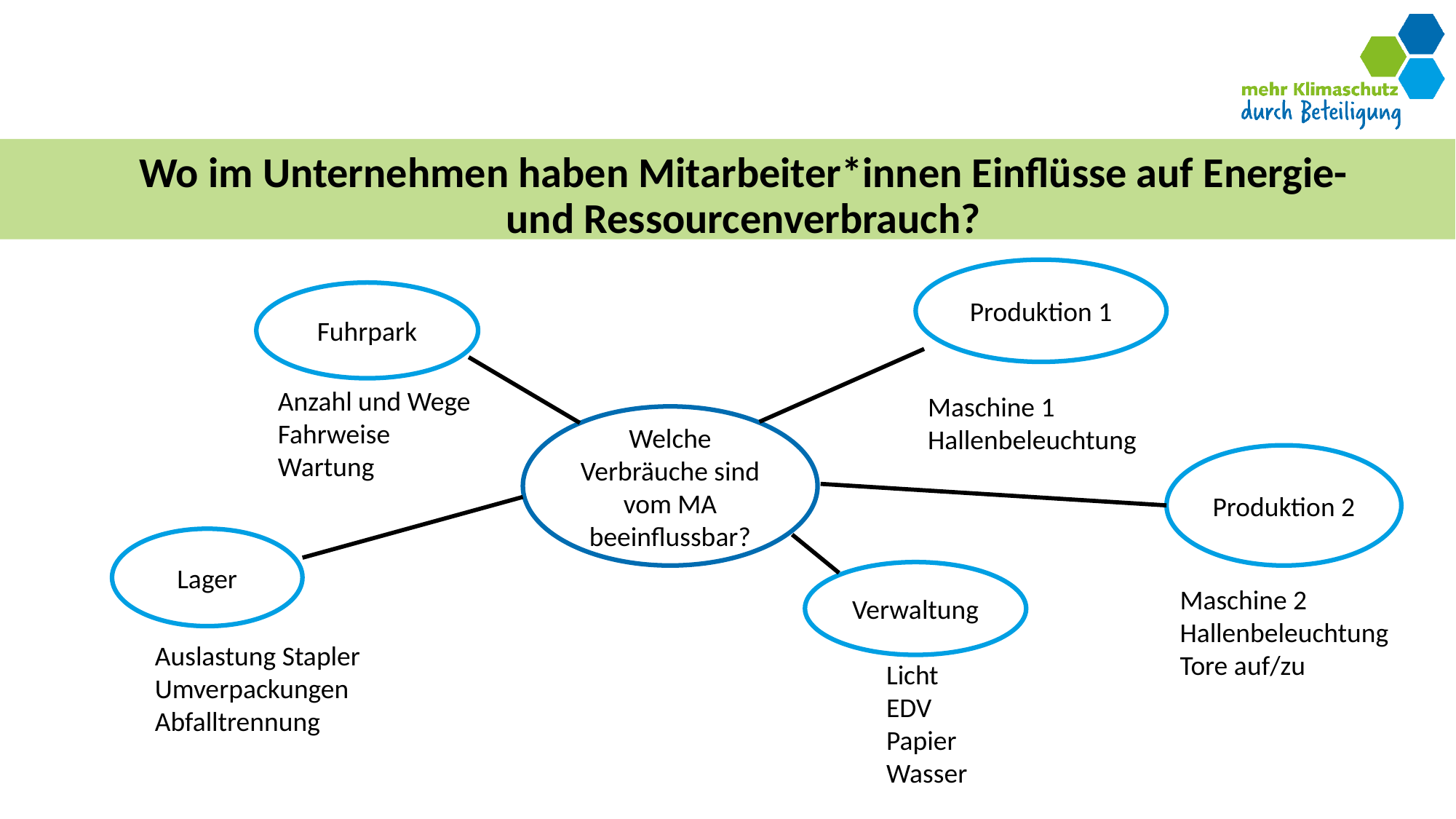

# Wo im Unternehmen haben Mitarbeiter*innen Einflüsse auf Energie-und Ressourcenverbrauch?
Produktion 1
Fuhrpark
Anzahl und Wege
Fahrweise
Wartung
Maschine 1
Hallenbeleuchtung
Welche Verbräuche sind vom MA beeinflussbar?
Produktion 2
Lager
Verwaltung
Maschine 2
Hallenbeleuchtung
Tore auf/zu
Auslastung Stapler
Umverpackungen
Abfalltrennung
Licht
EDV
Papier
Wasser